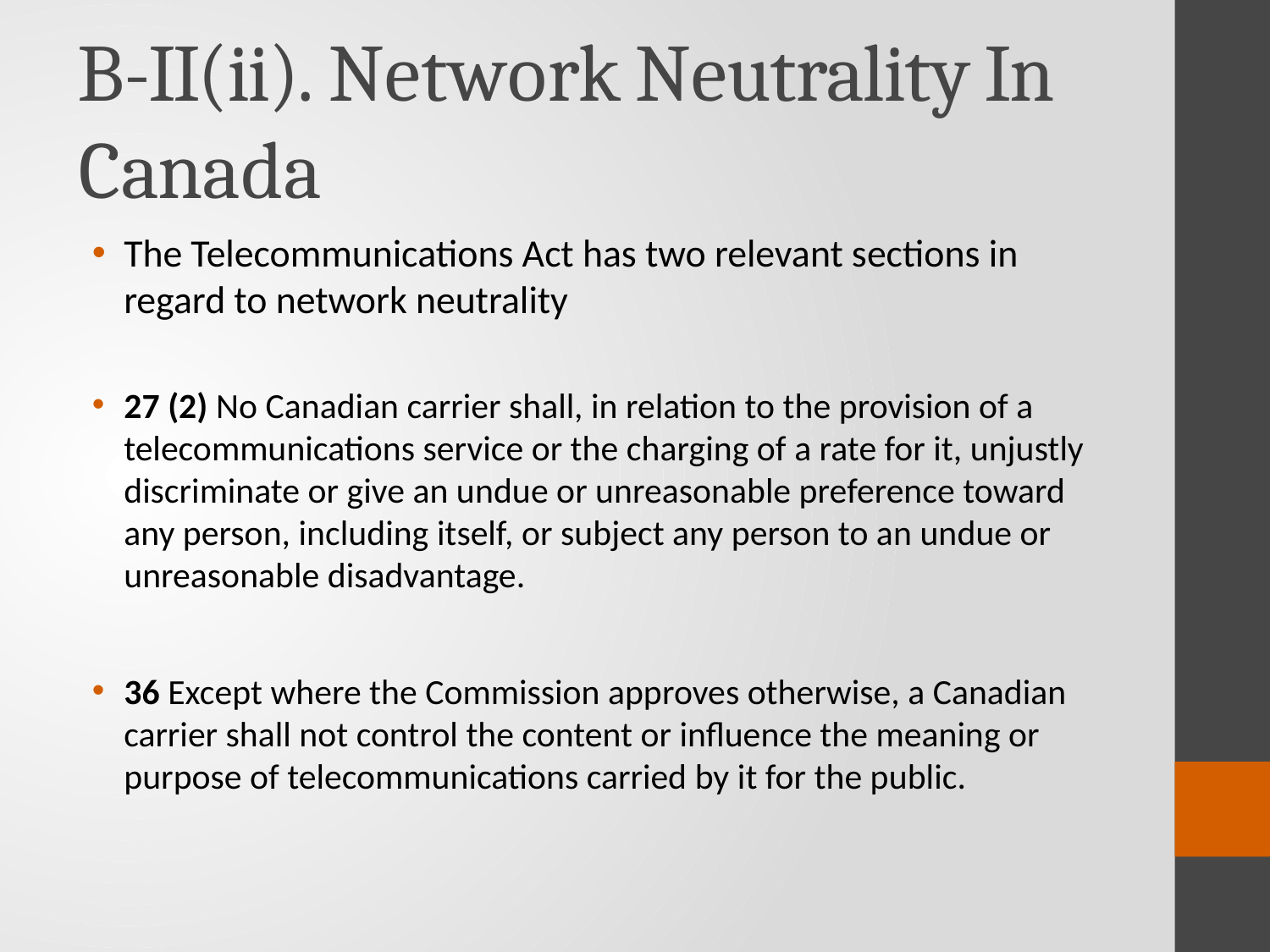

# B-II(ii). Network Neutrality In Canada
The Telecommunications Act has two relevant sections in regard to network neutrality

27 (2) No Canadian carrier shall, in relation to the provision of a telecommunications service or the charging of a rate for it, unjustly discriminate or give an undue or unreasonable preference toward any person, including itself, or subject any person to an undue or unreasonable disadvantage.

36 Except where the Commission approves otherwise, a Canadian carrier shall not control the content or influence the meaning or purpose of telecommunications carried by it for the public.